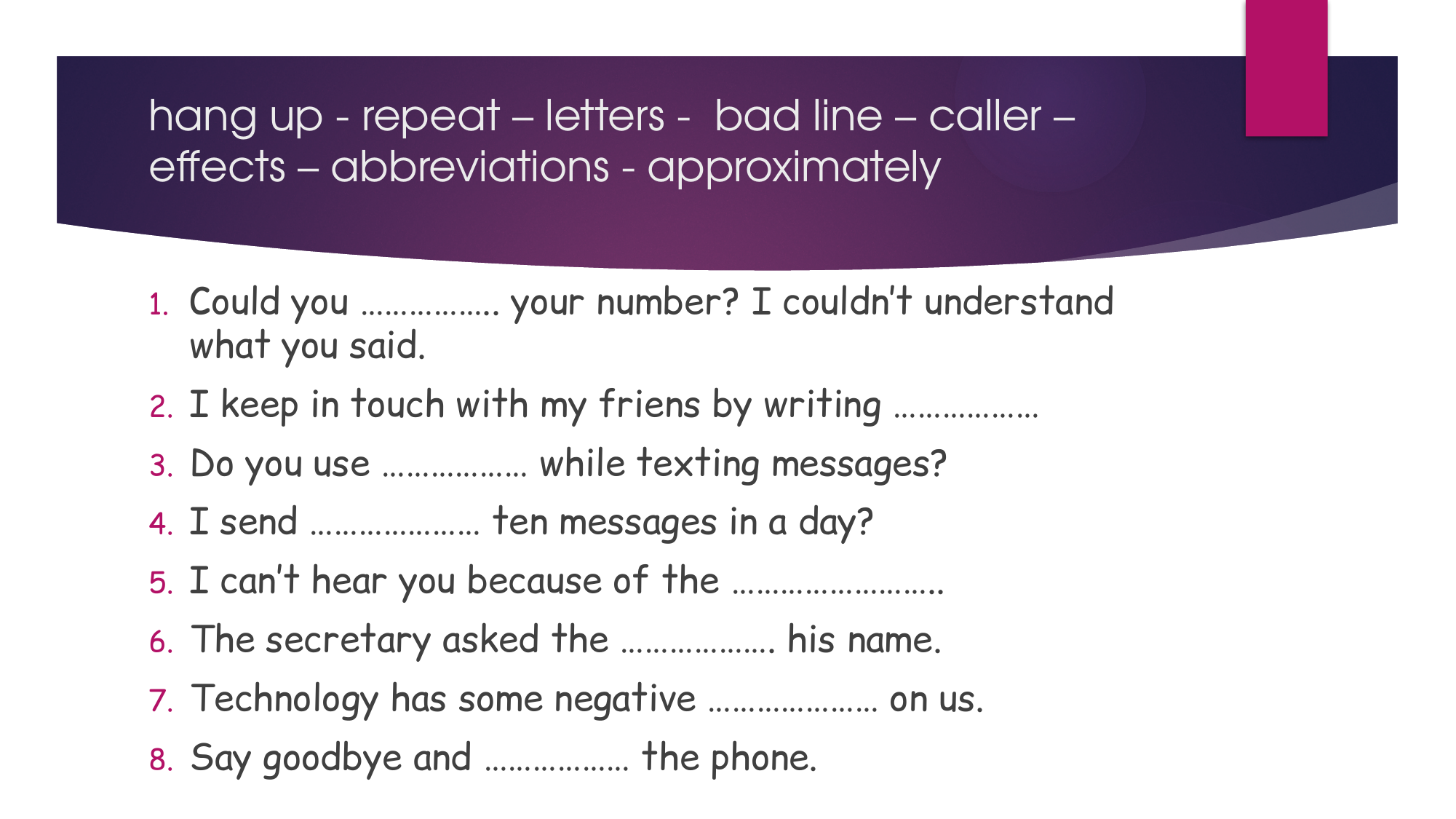

# hang up - repeat – letters -  bad line – caller – effects – abbreviations - approximately
Could you …………….. your number? I couldn’t understand what you said.
I keep in touch with my friens by writing ………………
Do you use ……………… while texting messages?
I send ………………… ten messages in a day?
I can’t hear you because of the ……………………..
The secretary asked the ………………. his name.
Technology has some negative ………………… on us.
Say goodbye and ……………… the phone.